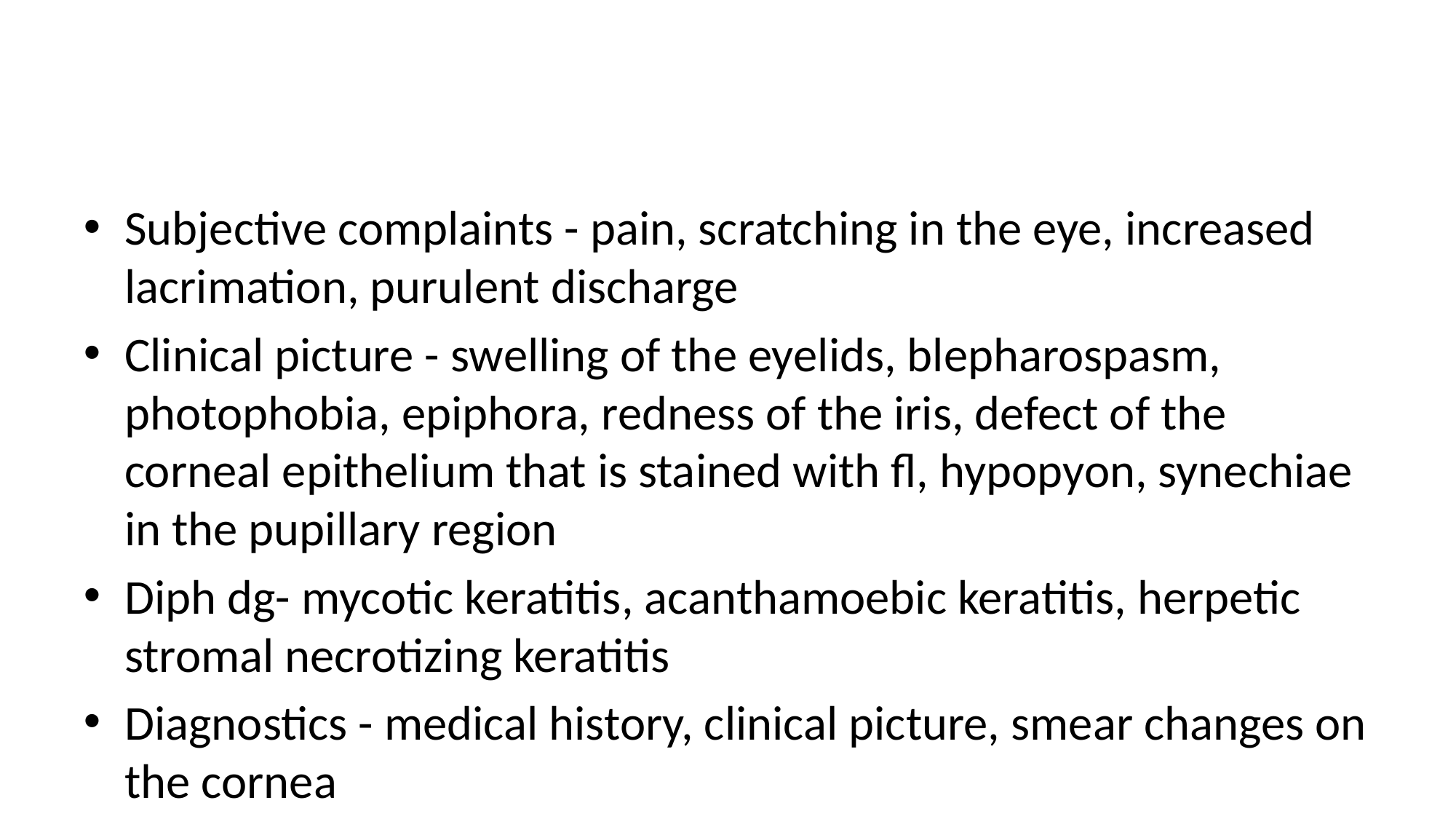

#
Subjective complaints - pain, scratching in the eye, increased lacrimation, purulent discharge
Clinical picture - swelling of the eyelids, blepharospasm, photophobia, epiphora, redness of the iris, defect of the corneal epithelium that is stained with fl, hypopyon, synechiae in the pupillary region
Diph dg- mycotic keratitis, acanthamoebic keratitis, herpetic stromal necrotizing keratitis
Diagnostics - medical history, clinical picture, smear changes on the cornea